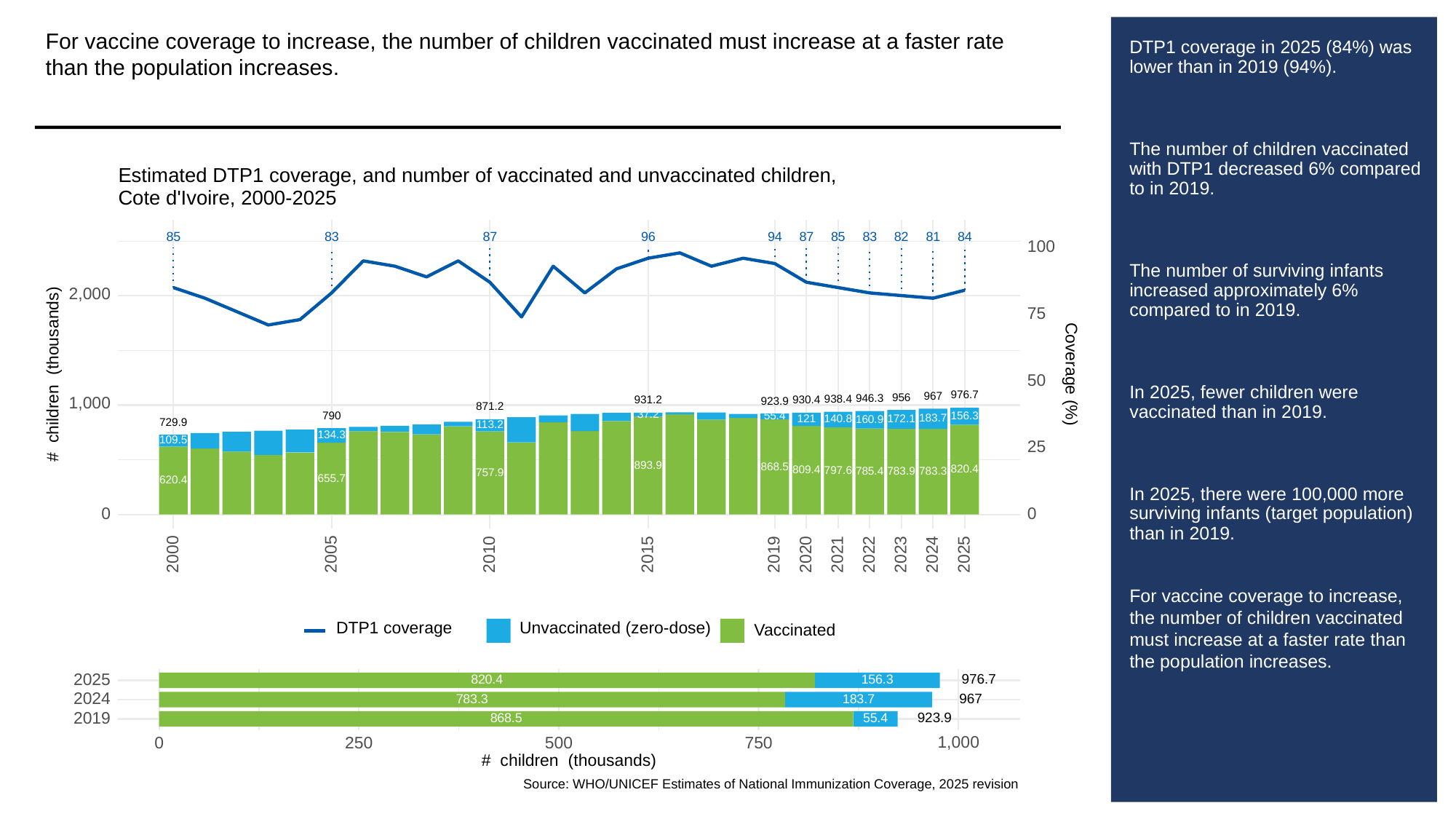

For vaccine coverage to increase, the number of children vaccinated must increase at a faster rate than the population increases.
# DTP1 coverage in 2025 (84%) was lower than in 2019 (94%).

The number of children vaccinated with DTP1 decreased 6% compared to in 2019.

The number of surviving infants increased approximately 6% compared to in 2019.

In 2025, fewer children were vaccinated than in 2019.

In 2025, there were 100,000 more surviving infants (target population) than in 2019.

For vaccine coverage to increase, the number of children vaccinated must increase at a faster rate than the population increases.

Estimated DTP1 coverage, and number of vaccinated and unvaccinated children,
Cote d'Ivoire, 2000-2025

83
83
85
87
96
94
87
85
82
81
84

100

2,000

75

#  children  (thousands)
Coverage (%)
50
976.7
967
956
946.3
938.4
931.2
930.4
1,000
923.9
871.2

37.2

790

156.3

55.4

183.7
172.1
121
140.8

160.9

729.9

113.2

134.3

109.5
25

893.9
868.5
820.4
809.4
797.6
785.4
783.9
783.3
757.9
655.7
620.4
0
0

2023
2000
2005
2010
2015
2019
2020
2021
2022
2024
2025

Unvaccinated (zero-dose)
DTP1 coverage
Vaccinated

2025
976.7
156.3
820.4

2024
967
783.3
183.7

2019
923.9
868.5
55.4

1,000
0
250
500
750
#  children  (thousands)
Source: WHO/UNICEF Estimates of National Immunization Coverage, 2025 revision